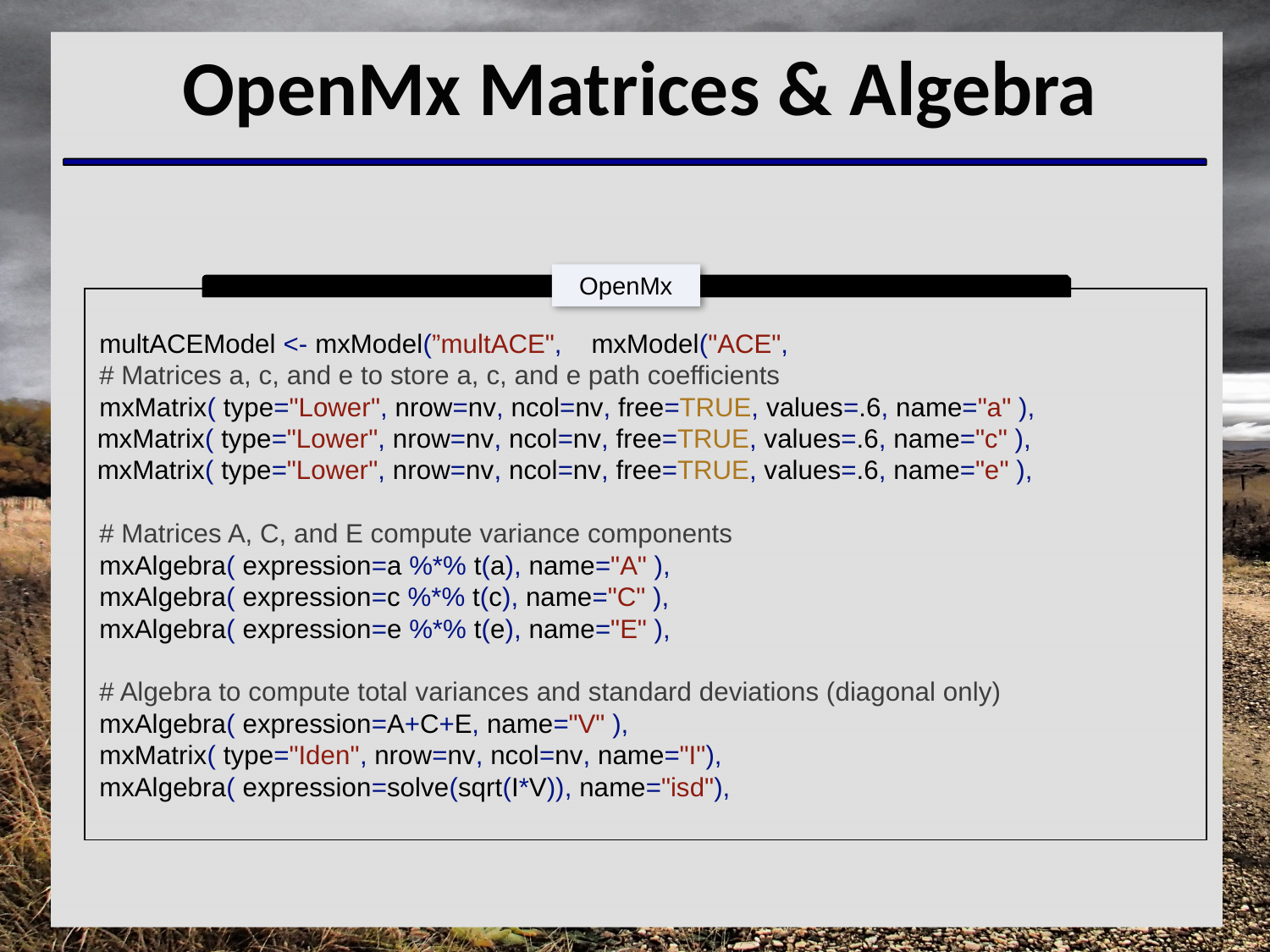

# OpenMx Matrices & Algebra

OpenMx

multACEModel <- mxModel(”multACE",    mxModel("ACE",
# Matrices a, c, and e to store a, c, and e path coefficients
mxMatrix( type="Lower", nrow=nv, ncol=nv, free=TRUE, values=.6, name="a" ),        mxMatrix( type="Lower", nrow=nv, ncol=nv, free=TRUE, values=.6, name="c" ),        mxMatrix( type="Lower", nrow=nv, ncol=nv, free=TRUE, values=.6, name="e" ),

# Matrices A, C, and E compute variance components
mxAlgebra( expression=a %*% t(a), name="A" ),
mxAlgebra( expression=c %*% t(c), name="C" ),
mxAlgebra( expression=e %*% t(e), name="E" ),

# Algebra to compute total variances and standard deviations (diagonal only)
mxAlgebra( expression=A+C+E, name="V" ),
mxMatrix( type="Iden", nrow=nv, ncol=nv, name="I"),
mxAlgebra( expression=solve(sqrt(I*V)), name="isd"),